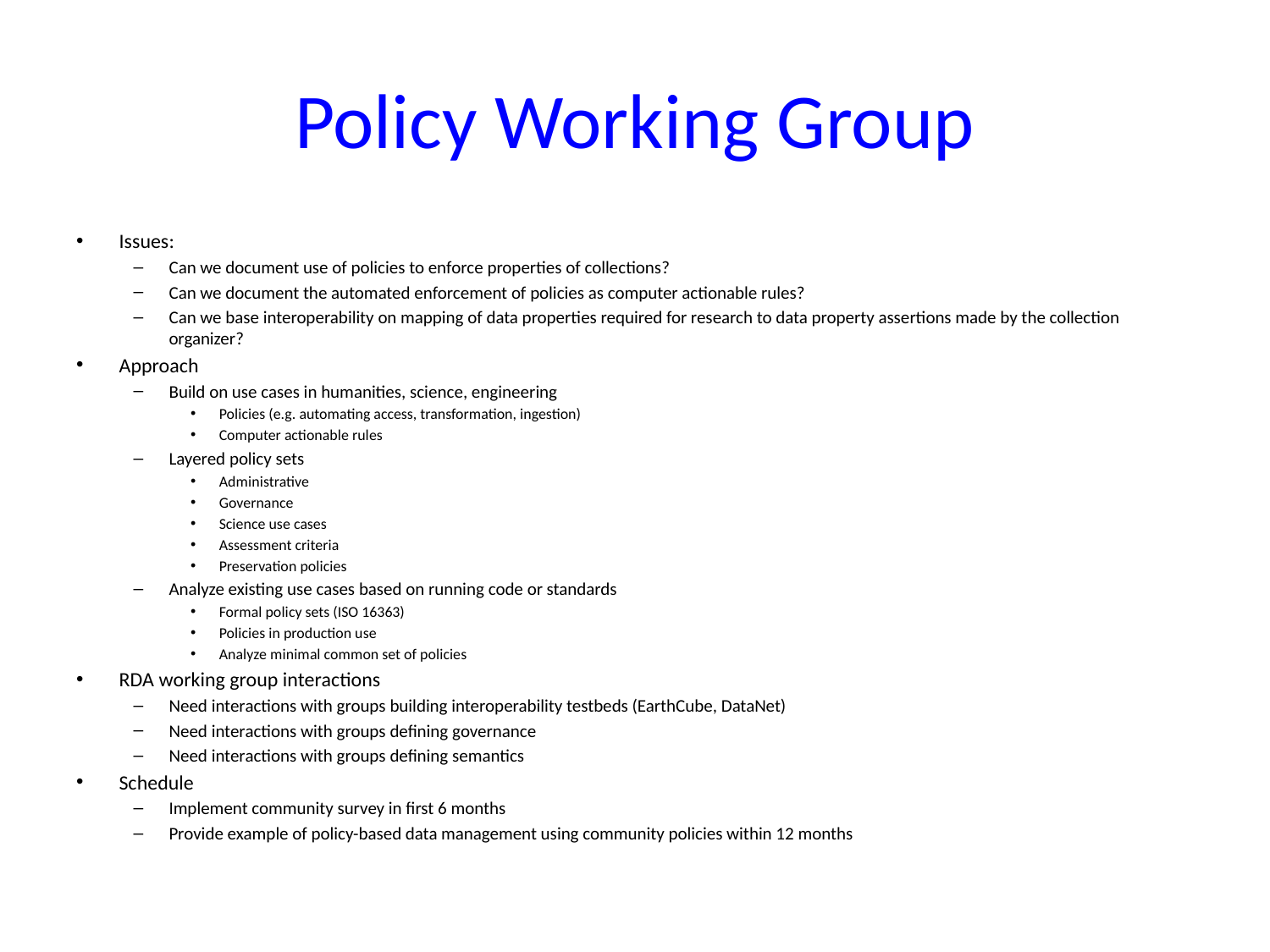

# Policy Working Group
Issues:
Can we document use of policies to enforce properties of collections?
Can we document the automated enforcement of policies as computer actionable rules?
Can we base interoperability on mapping of data properties required for research to data property assertions made by the collection organizer?
Approach
Build on use cases in humanities, science, engineering
Policies (e.g. automating access, transformation, ingestion)
Computer actionable rules
Layered policy sets
Administrative
Governance
Science use cases
Assessment criteria
Preservation policies
Analyze existing use cases based on running code or standards
Formal policy sets (ISO 16363)
Policies in production use
Analyze minimal common set of policies
RDA working group interactions
Need interactions with groups building interoperability testbeds (EarthCube, DataNet)
Need interactions with groups defining governance
Need interactions with groups defining semantics
Schedule
Implement community survey in first 6 months
Provide example of policy-based data management using community policies within 12 months